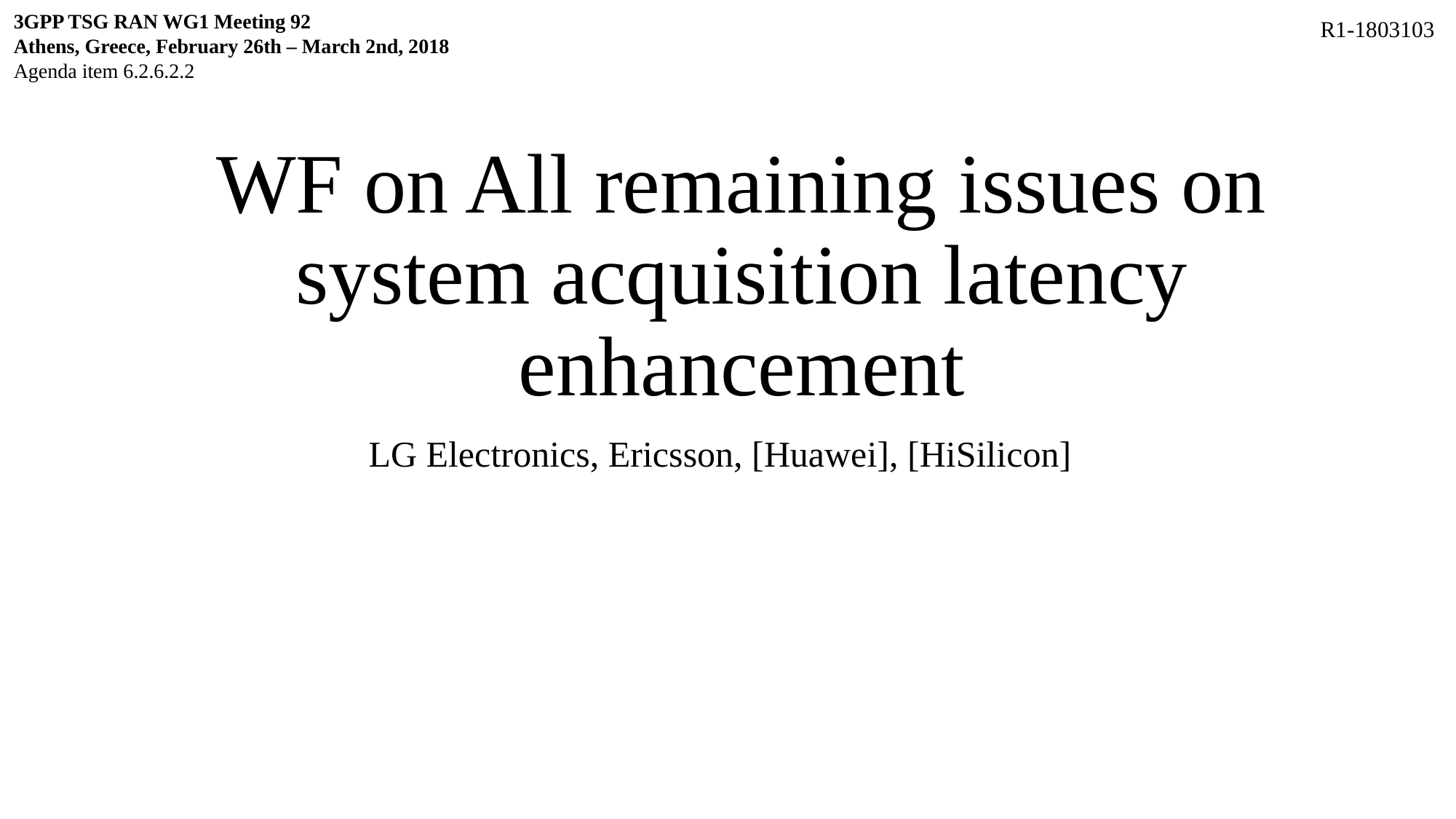

3GPP TSG RAN WG1 Meeting 92
Athens, Greece, February 26th – March 2nd, 2018
Agenda item 6.2.6.2.2
R1-1803103
# WF on All remaining issues on system acquisition latency enhancement
LG Electronics, Ericsson, [Huawei], [HiSilicon]